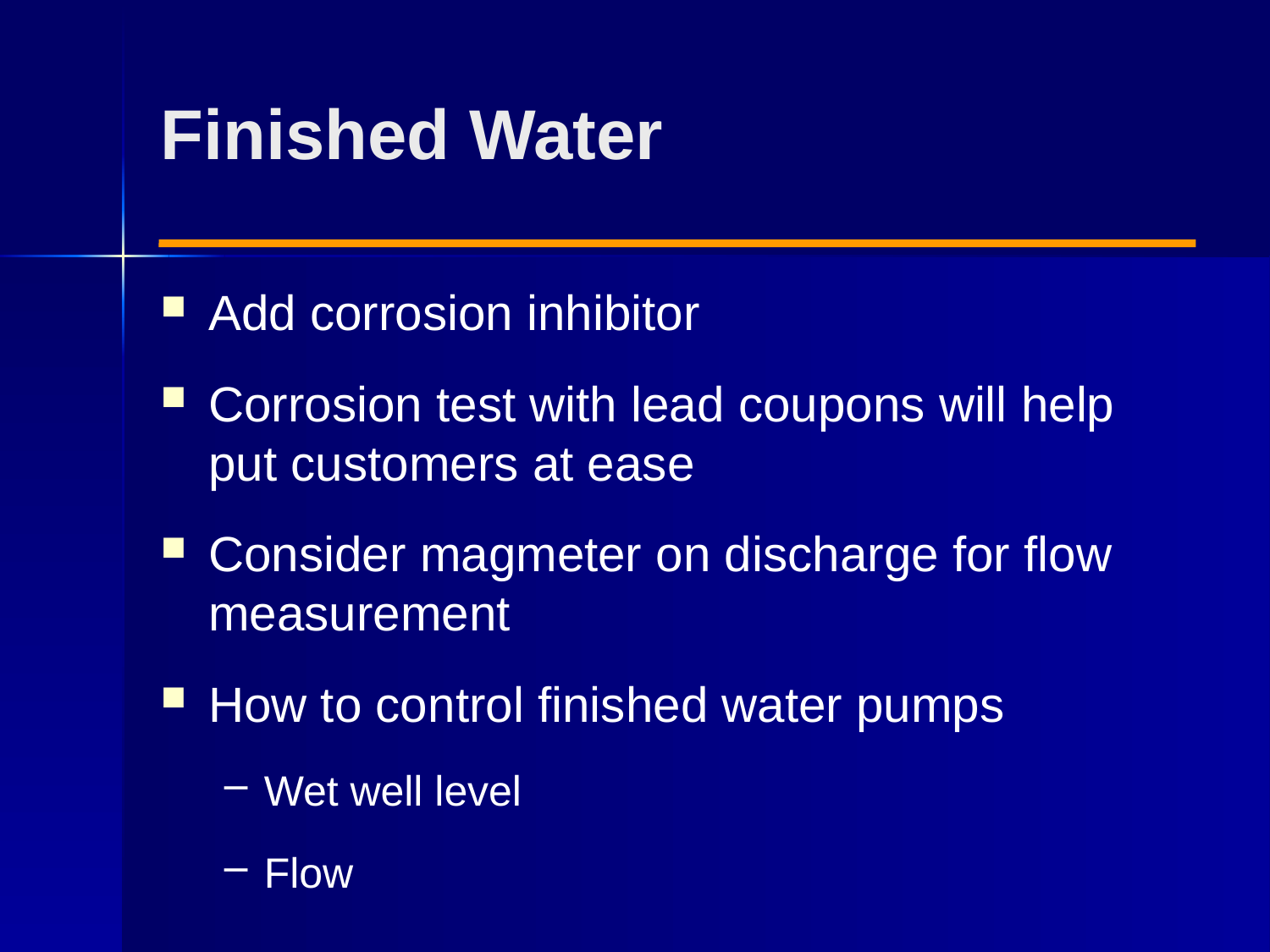

# Finished Water
Add corrosion inhibitor
Corrosion test with lead coupons will help put customers at ease
Consider magmeter on discharge for flow measurement
How to control finished water pumps
Wet well level
Flow